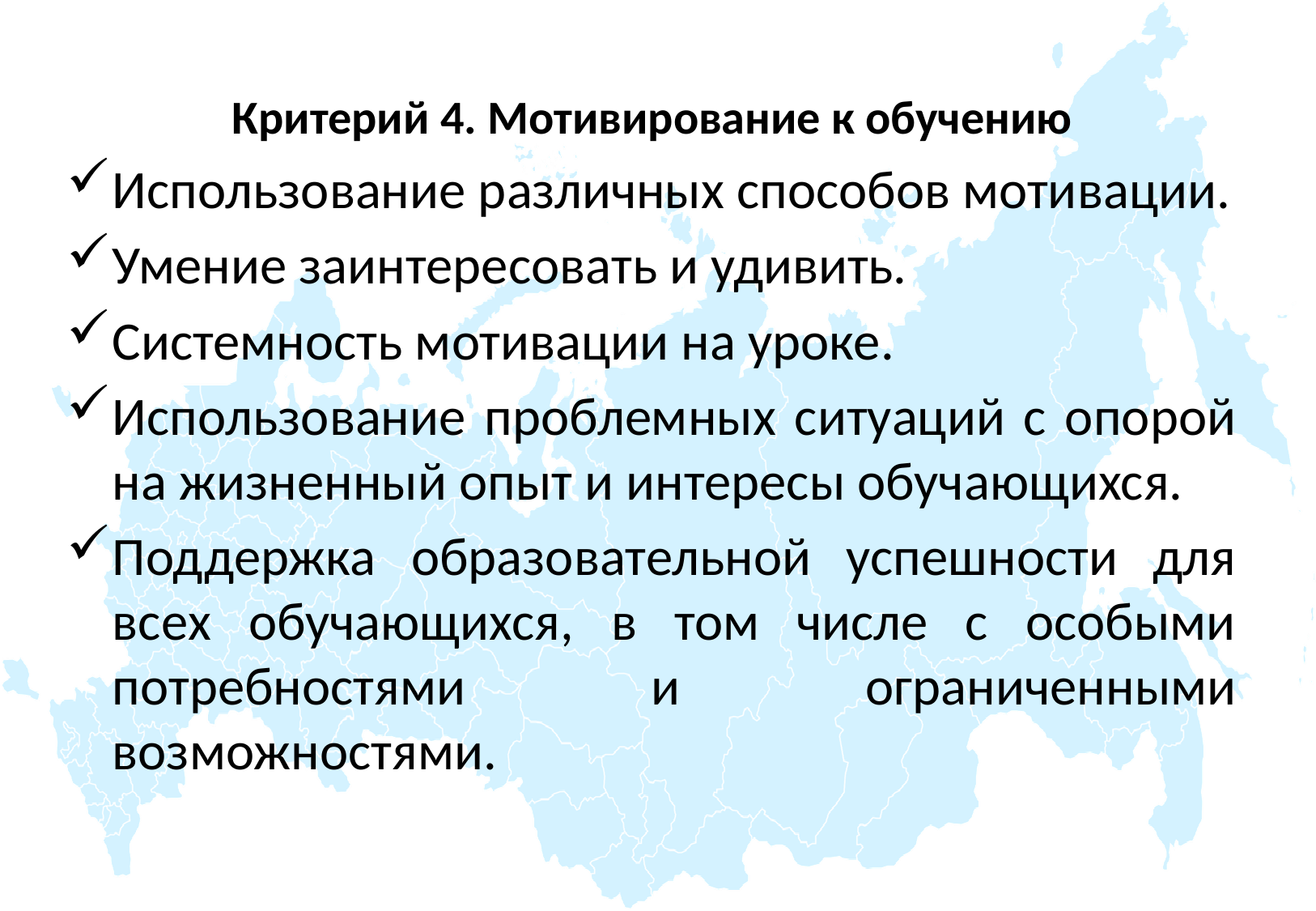

#
Критерий 4. Мотивирование к обучению
Использование различных способов мотивации.
Умение заинтересовать и удивить.
Системность мотивации на уроке.
Использование проблемных ситуаций с опорой на жизненный опыт и интересы обучающихся.
Поддержка образовательной успешности для всех обучающихся, в том числе с особыми потребностями и ограниченными возможностями.